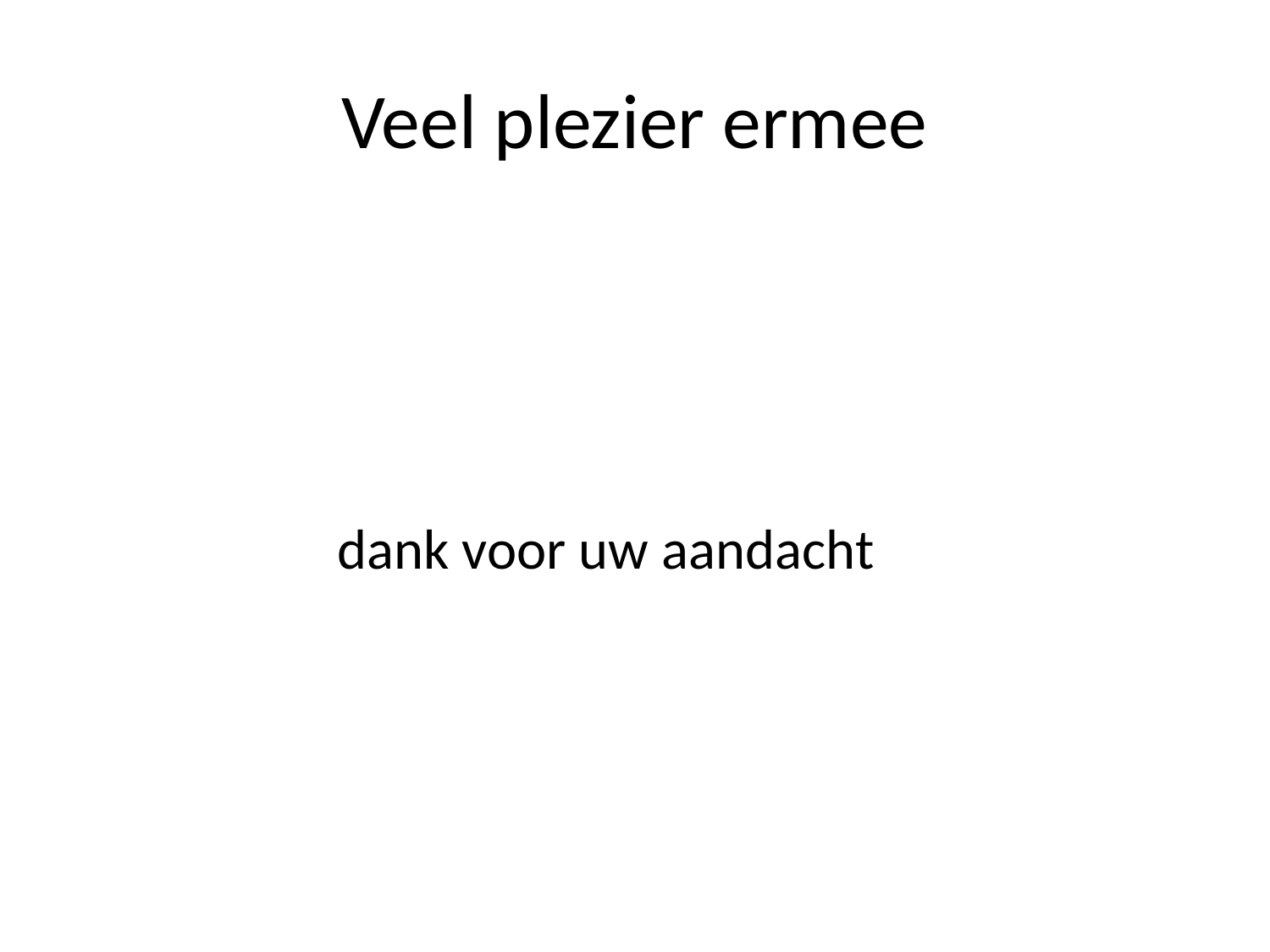

# Veel plezier ermee
dank voor uw aandacht